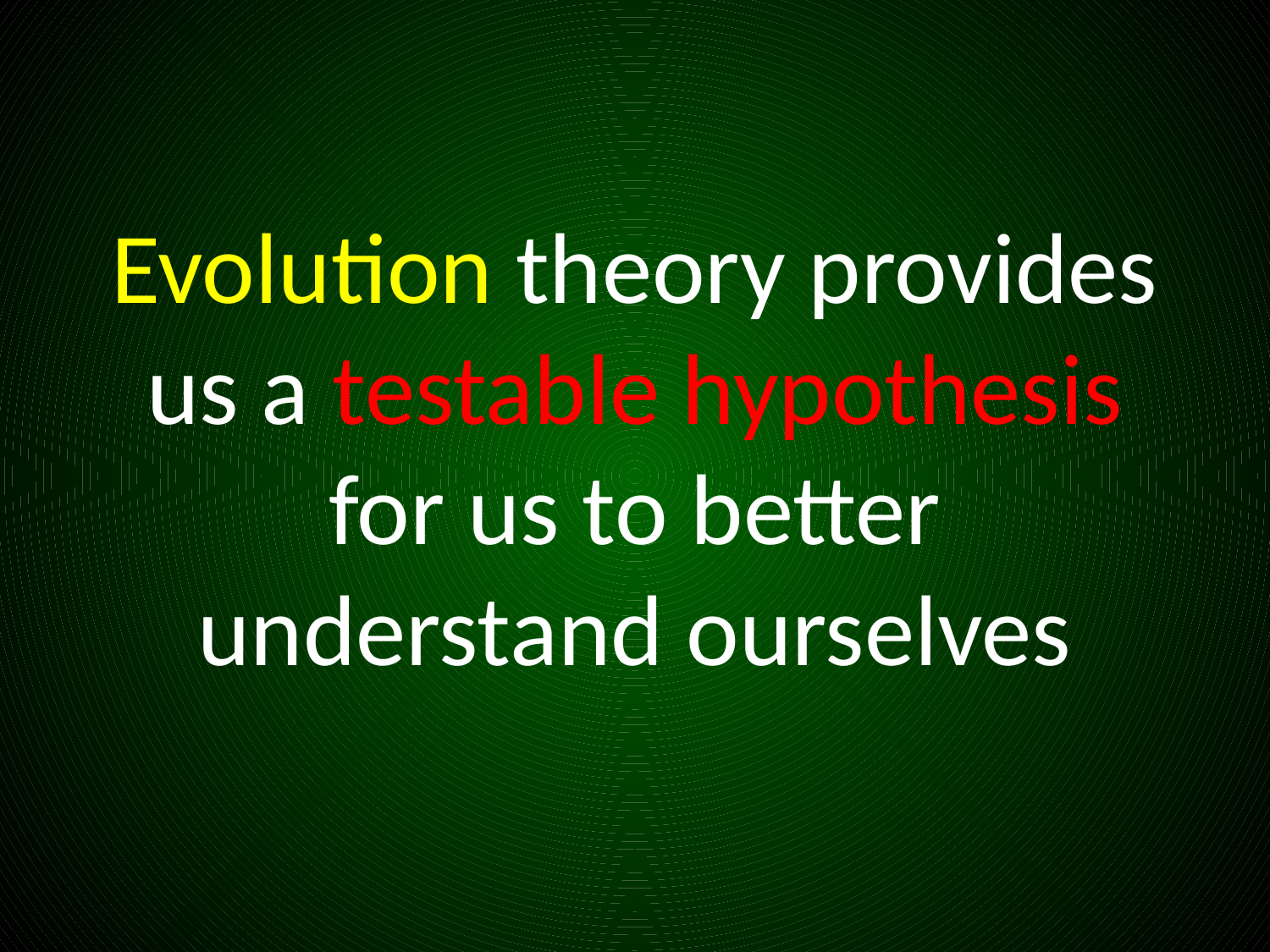

# Evolution theory provides us a testable hypothesis for us to better understand ourselves